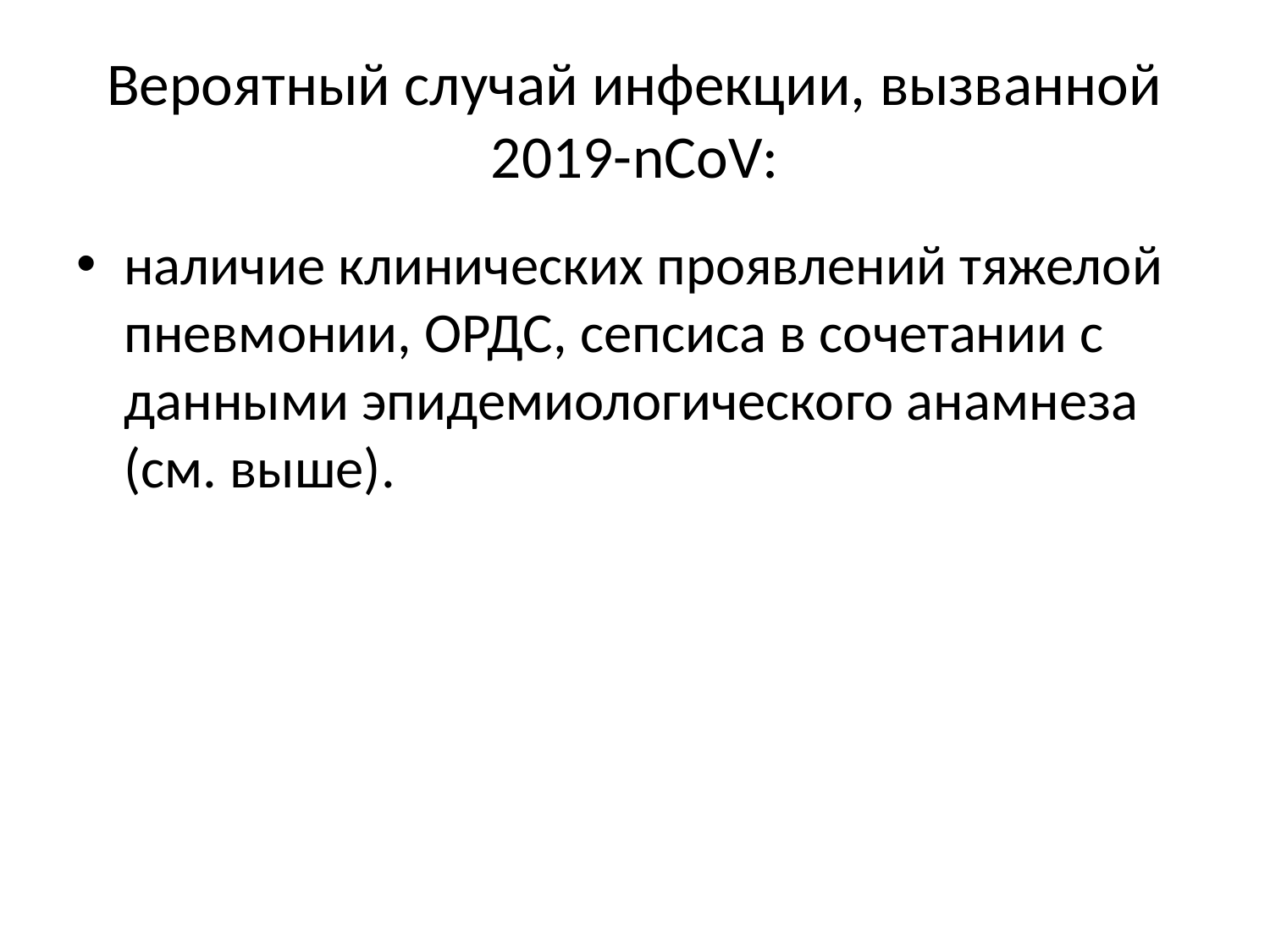

# Вероятный случай инфекции, вызванной 2019-nCoV:
наличие клинических проявлений тяжелой пневмонии, ОРДС, сепсиса в сочетании с данными эпидемиологического анамнеза (см. выше).